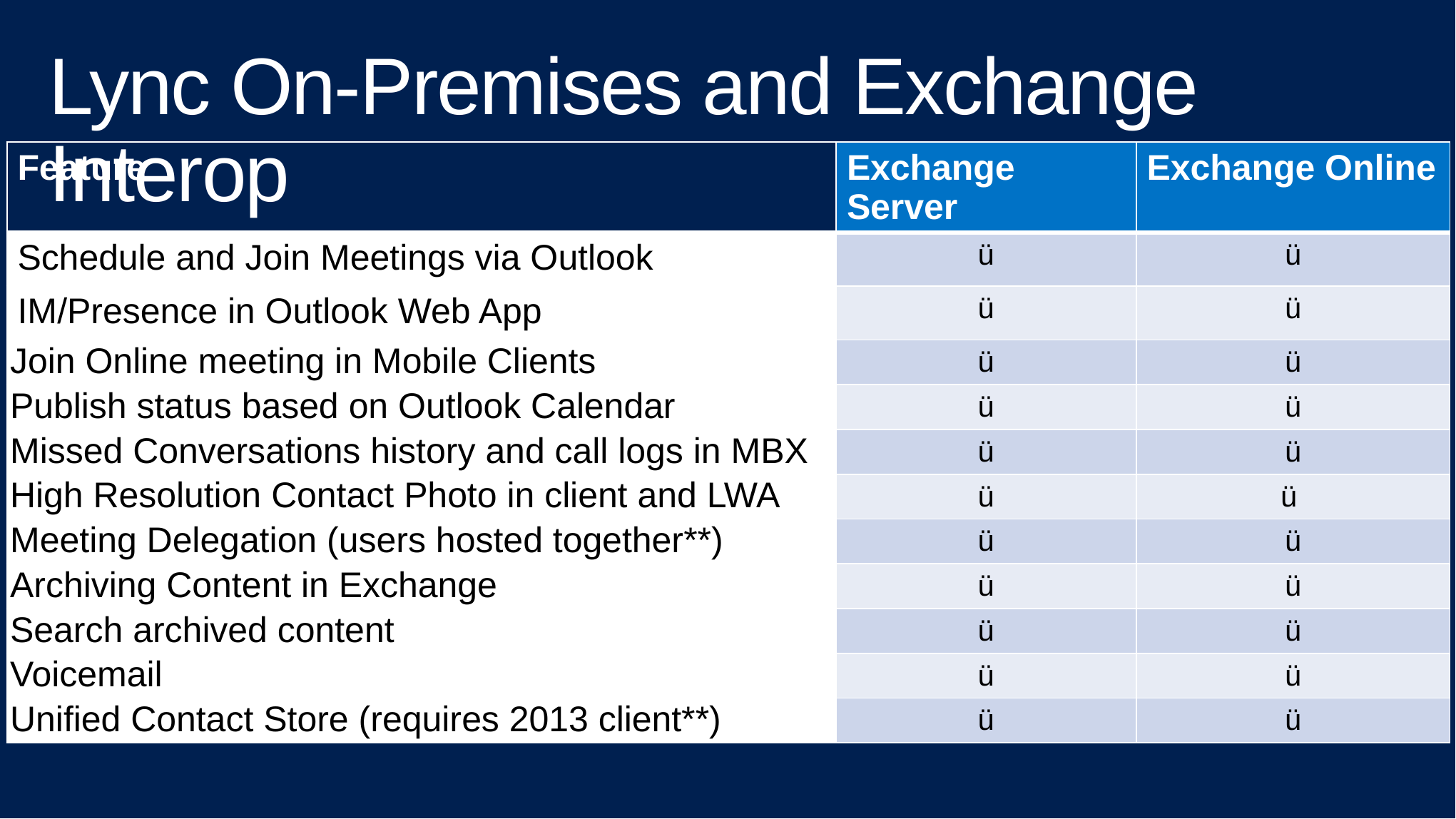

# Lync On-Premises and Exchange Interop
| Feature | Exchange Server | Exchange Online |
| --- | --- | --- |
| Schedule and Join Meetings via Outlook | ü | ü |
| IM/Presence in Outlook Web App | ü | ü |
| Join Online meeting in Mobile Clients | ü | ü |
| Publish status based on Outlook Calendar | ü | ü |
| Missed Conversations history and call logs in MBX | ü | ü |
| High Resolution Contact Photo in client and LWA | ü | ü |
| Meeting Delegation (users hosted together\*\*) | ü | ü |
| Archiving Content in Exchange | ü | ü |
| Search archived content | ü | ü |
| Voicemail | ü | ü |
| Unified Contact Store (requires 2013 client\*\*) | ü | ü |